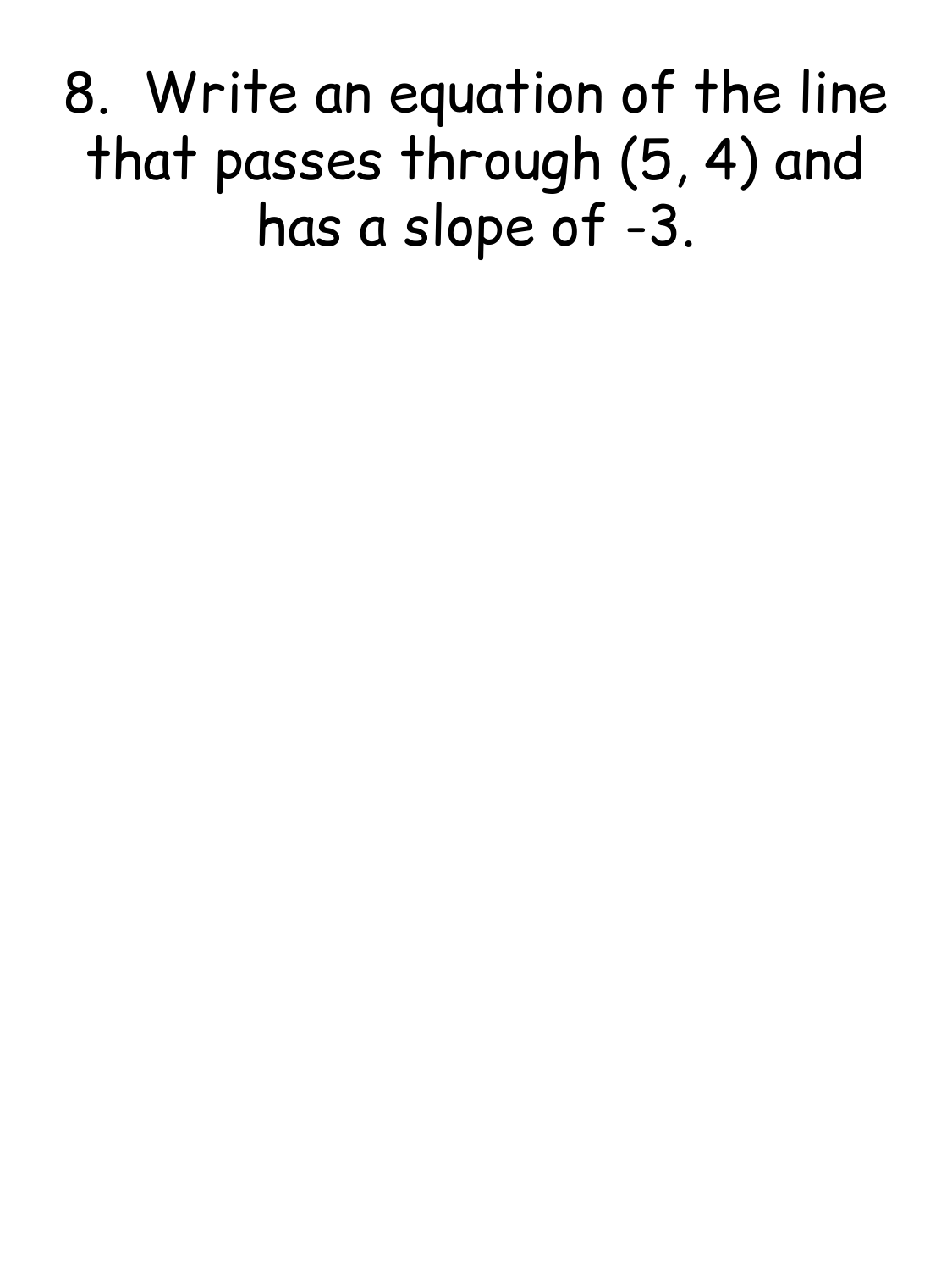

# 8.  Write an equation of the line that passes through (5, 4) and has a slope of -3.